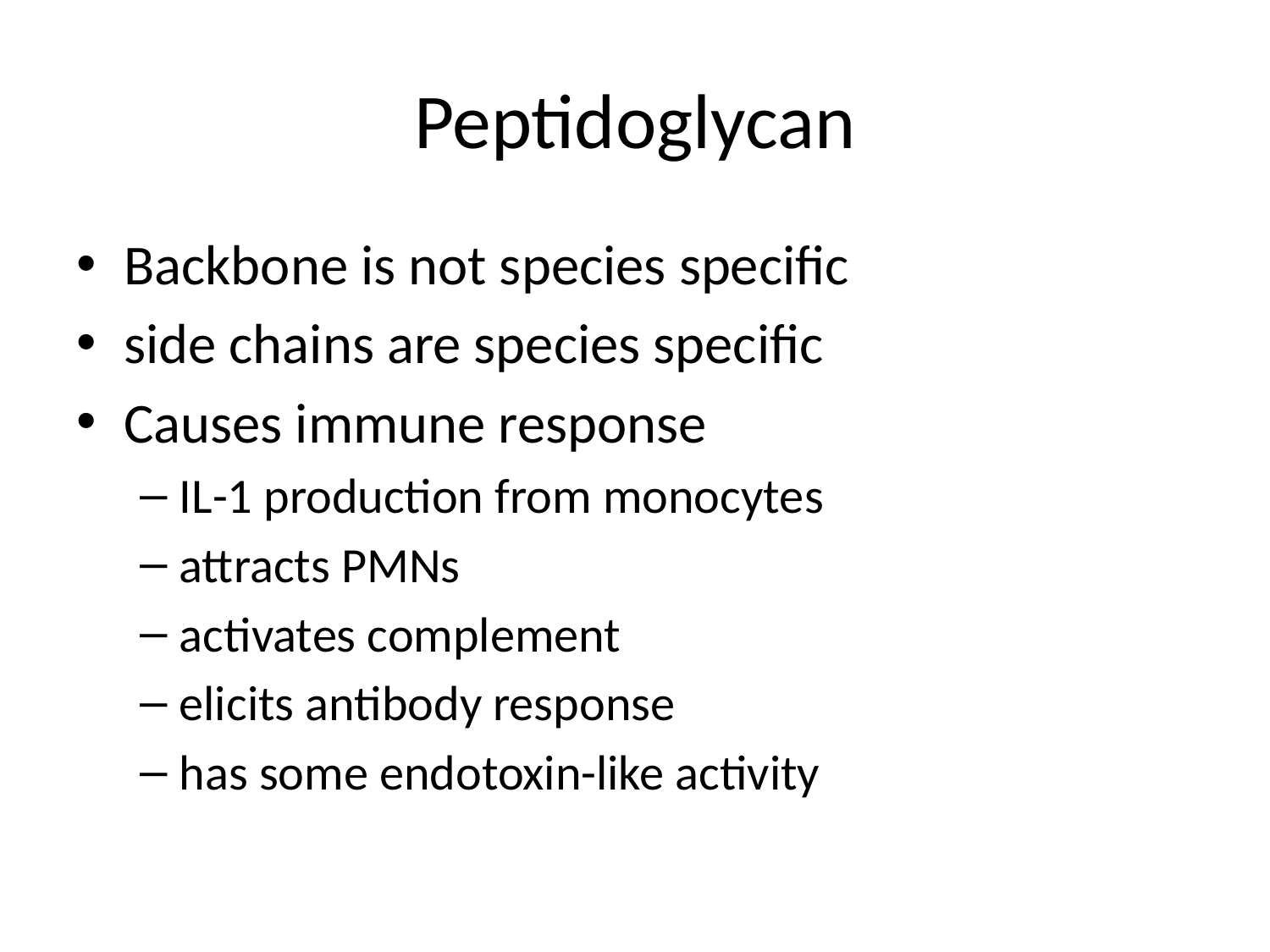

# Peptidoglycan
Backbone is not species specific
side chains are species specific
Causes immune response
IL-1 production from monocytes
attracts PMNs
activates complement
elicits antibody response
has some endotoxin-like activity